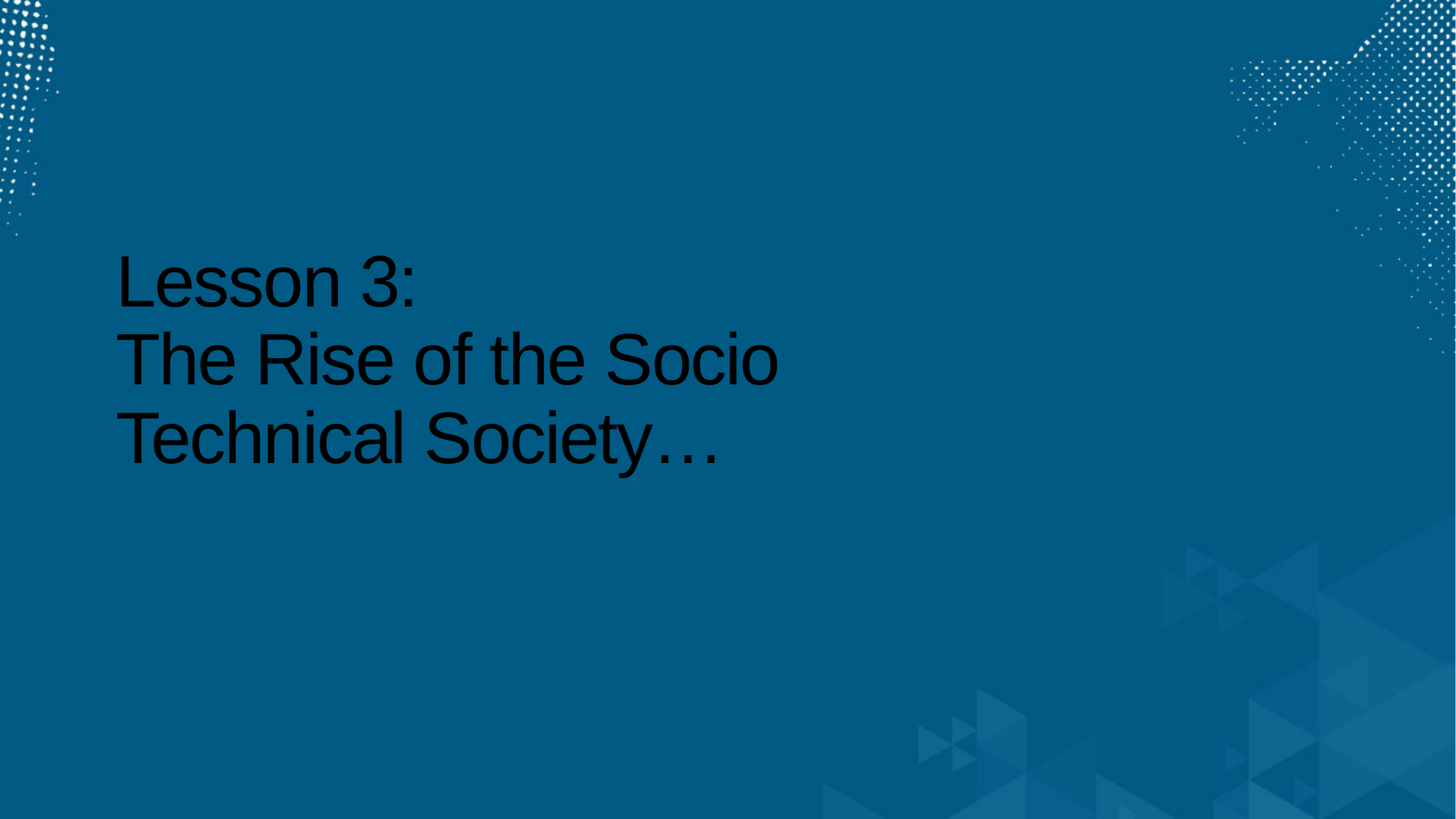

# Lesson 3: The Rise of the Socio Technical Society…